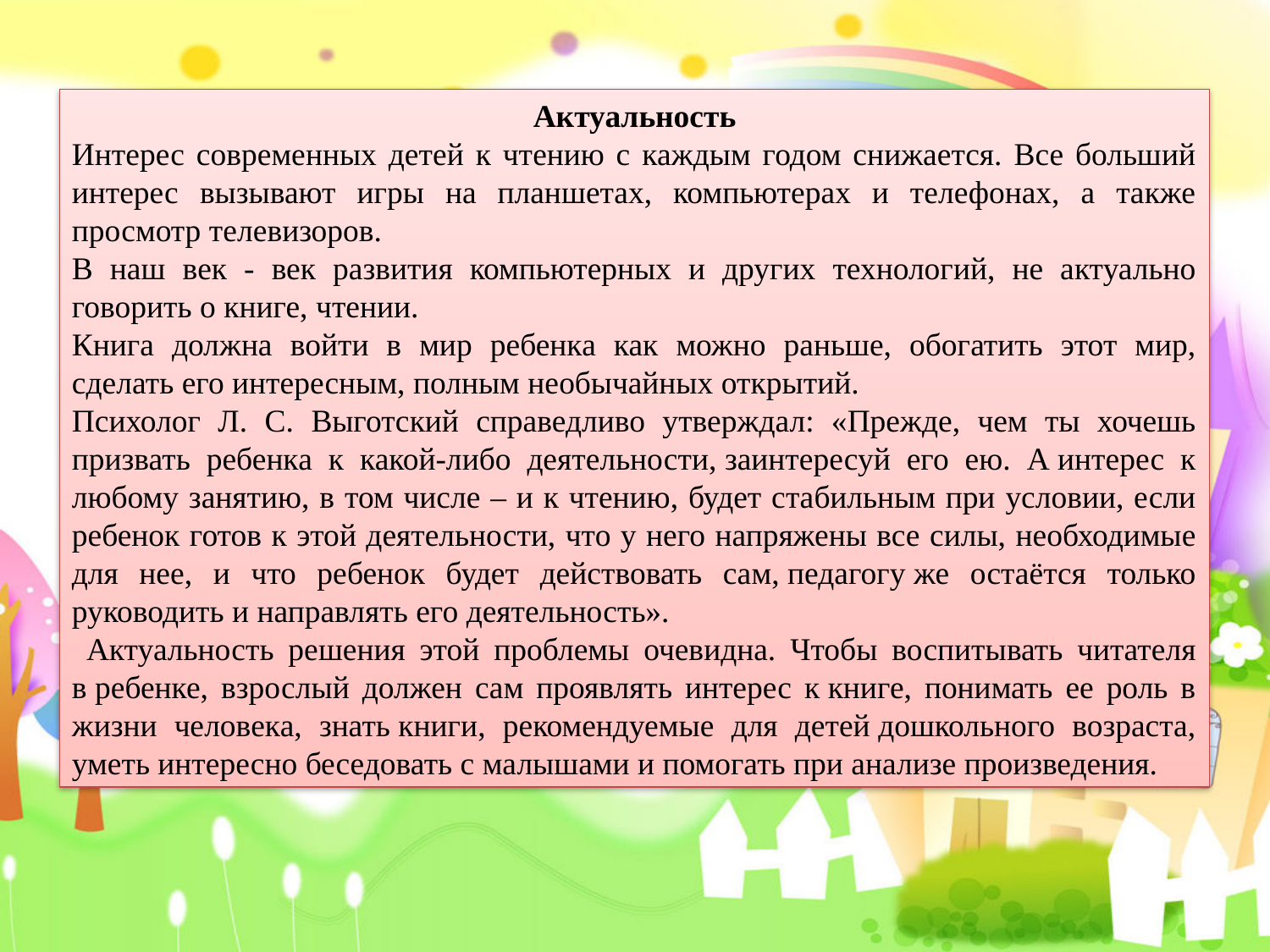

Актуальность
Интерес современных детей к чтению с каждым годом снижается. Все больший интерес вызывают игры на планшетах, компьютерах и телефонах, а также просмотр телевизоров.
В наш век - век развития компьютерных и других технологий, не актуально говорить о книге, чтении.
Книга должна войти в мир ребенка как можно раньше, обогатить этот мир, сделать его интересным, полным необычайных открытий.
Психолог Л. С. Выготский справедливо утверждал: «Прежде, чем ты хочешь призвать ребенка к какой-либо деятельности, заинтересуй его ею. А интерес к любому занятию, в том числе – и к чтению, будет стабильным при условии, если ребенок готов к этой деятельности, что у него напряжены все силы, необходимые для нее, и что ребенок будет действовать сам, педагогу же остаётся только руководить и направлять его деятельность».
 Актуальность решения этой проблемы очевидна. Чтобы воспитывать читателя в ребенке, взрослый должен сам проявлять интерес к книге, понимать ее роль в жизни человека, знать книги, рекомендуемые для детей дошкольного возраста, уметь интересно беседовать с малышами и помогать при анализе произведения.